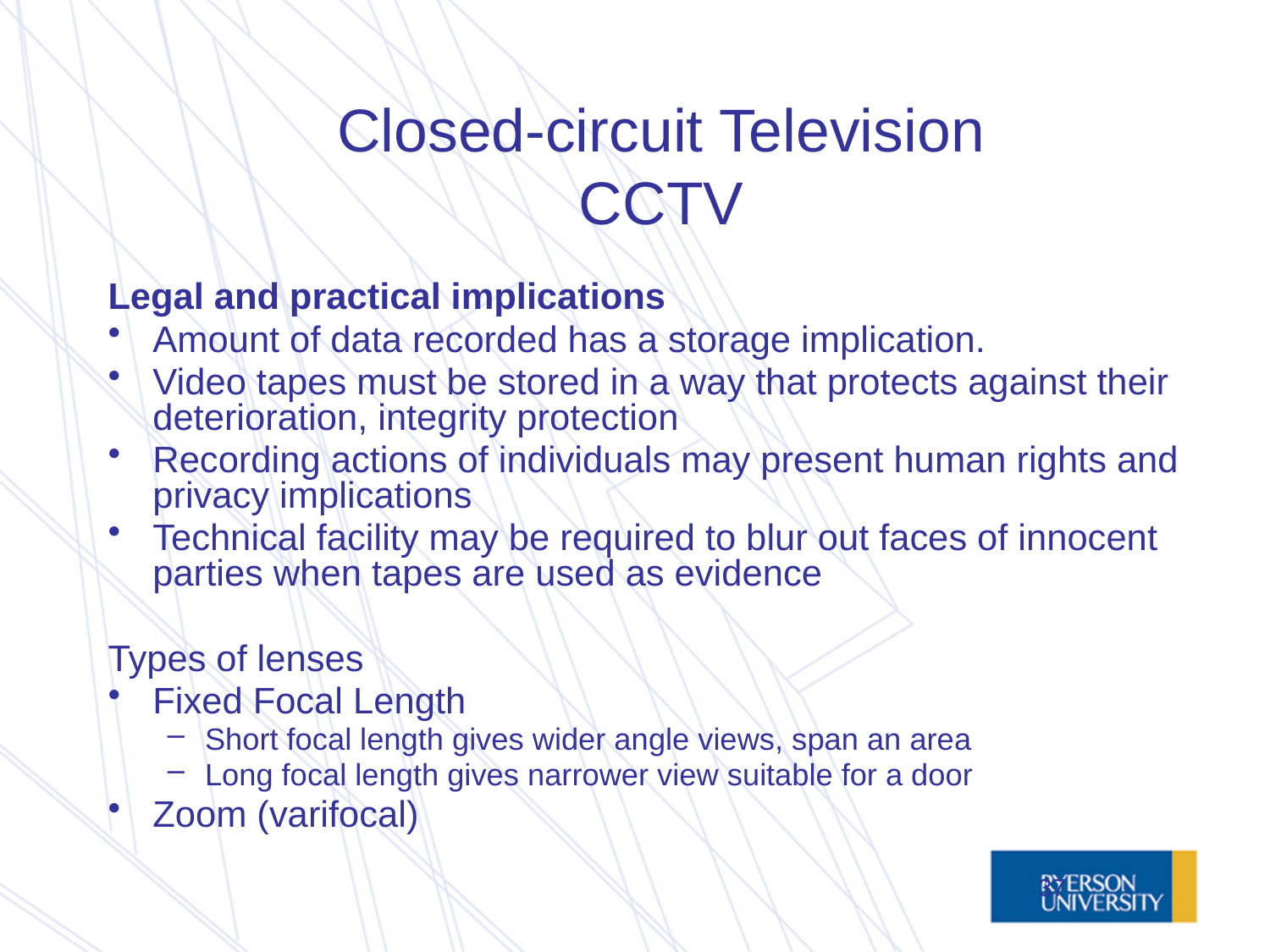

# Closed-circuit Television CCTV
Legal and practical implications
Amount of data recorded has a storage implication.
Video tapes must be stored in a way that protects against their deterioration, integrity protection
Recording actions of individuals may present human rights and privacy implications
Technical facility may be required to blur out faces of innocent parties when tapes are used as evidence

Types of lenses
Fixed Focal Length
Short focal length gives wider angle views, span an area
Long focal length gives narrower view suitable for a door
Zoom (varifocal)

37